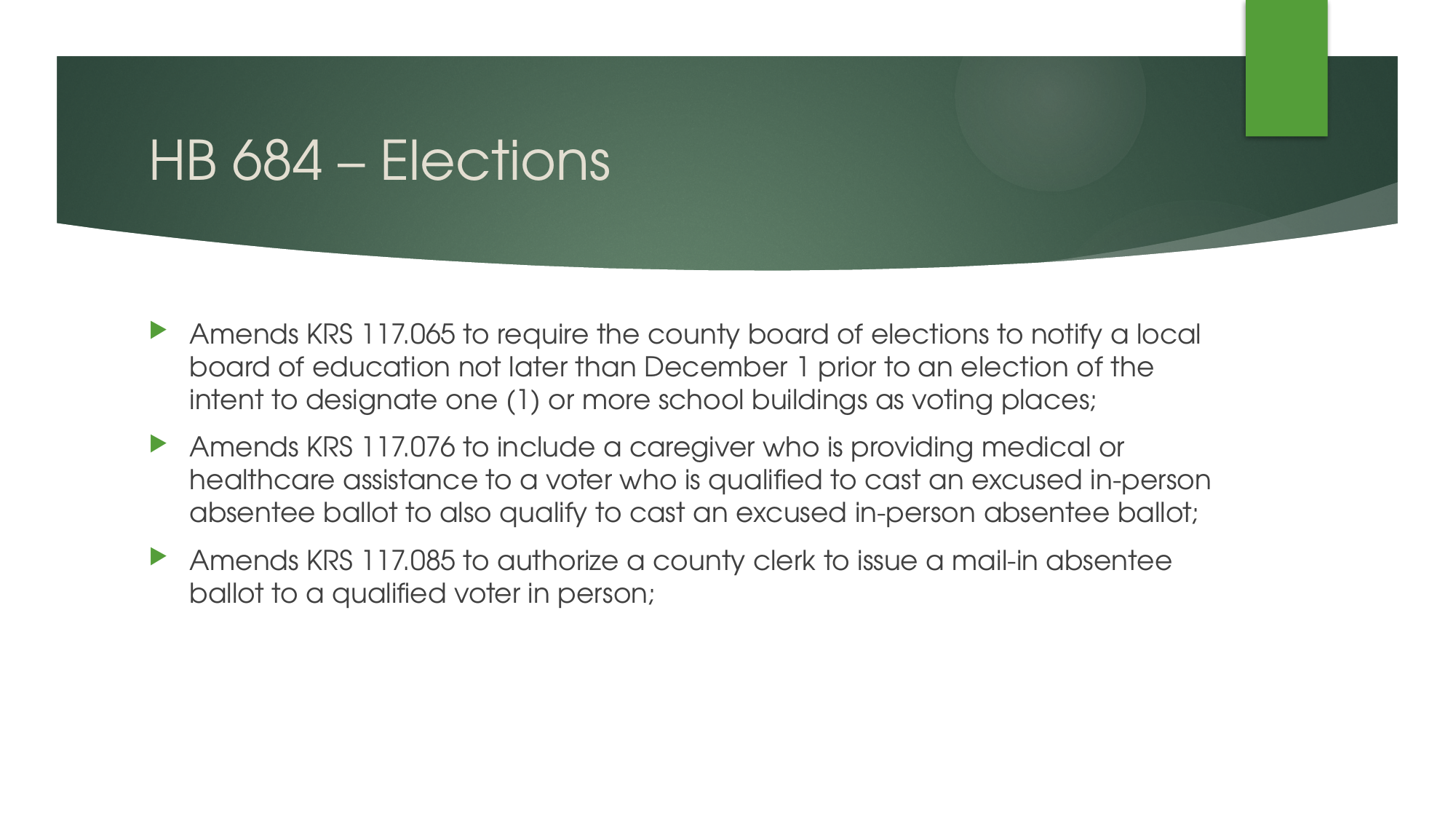

# HB 684 – Elections
Amends KRS 117.065 to require the county board of elections to notify a local board of education not later than December 1 prior to an election of the intent to designate one (1) or more school buildings as voting places;
Amends KRS 117.076 to include a caregiver who is providing medical or healthcare assistance to a voter who is qualified to cast an excused in-person absentee ballot to also qualify to cast an excused in-person absentee ballot;
Amends KRS 117.085 to authorize a county clerk to issue a mail-in absentee ballot to a qualified voter in person;